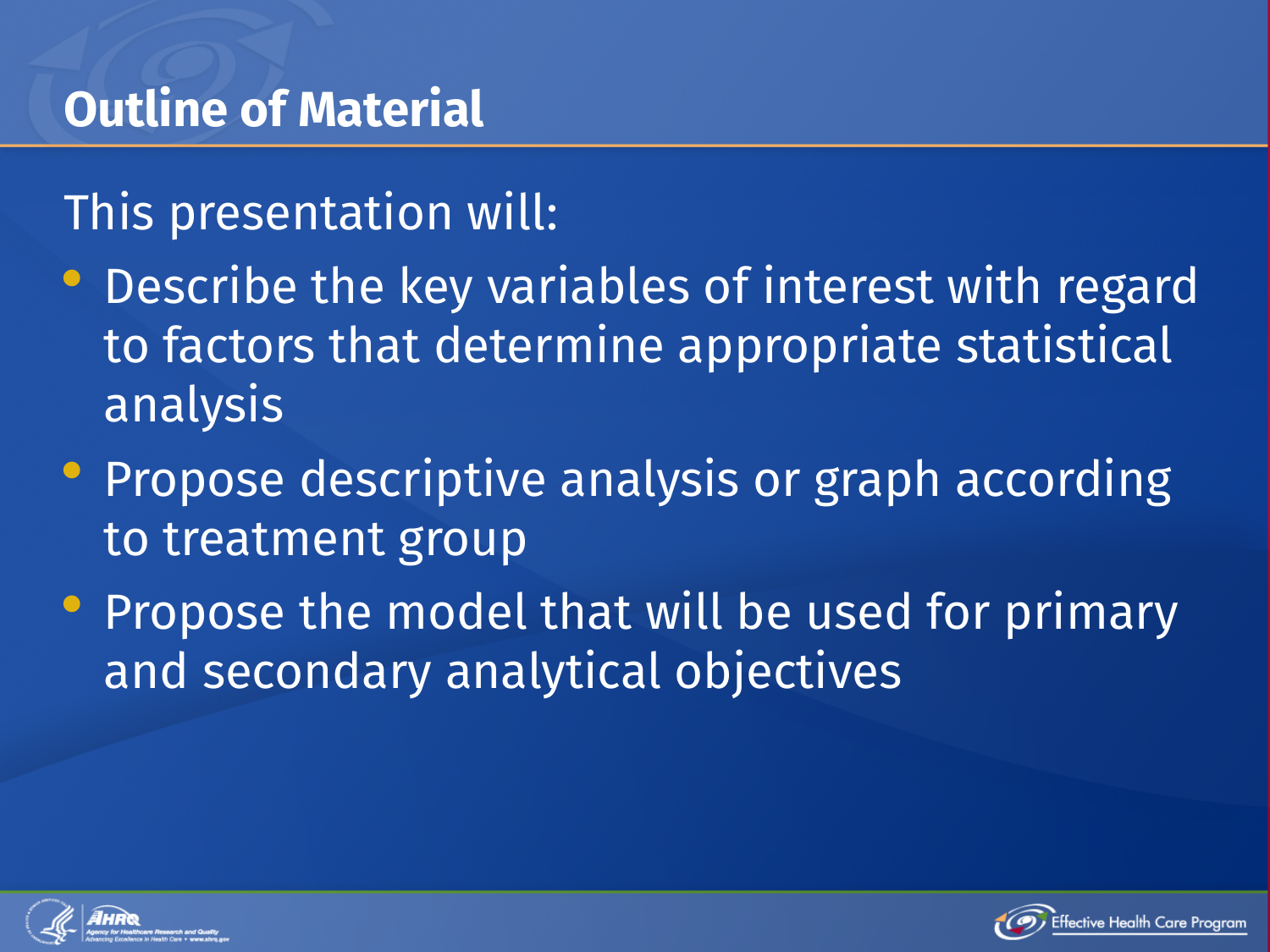

# Outline of Material
This presentation will:
Describe the key variables of interest with regard to factors that determine appropriate statistical analysis
Propose descriptive analysis or graph according to treatment group
Propose the model that will be used for primary and secondary analytical objectives